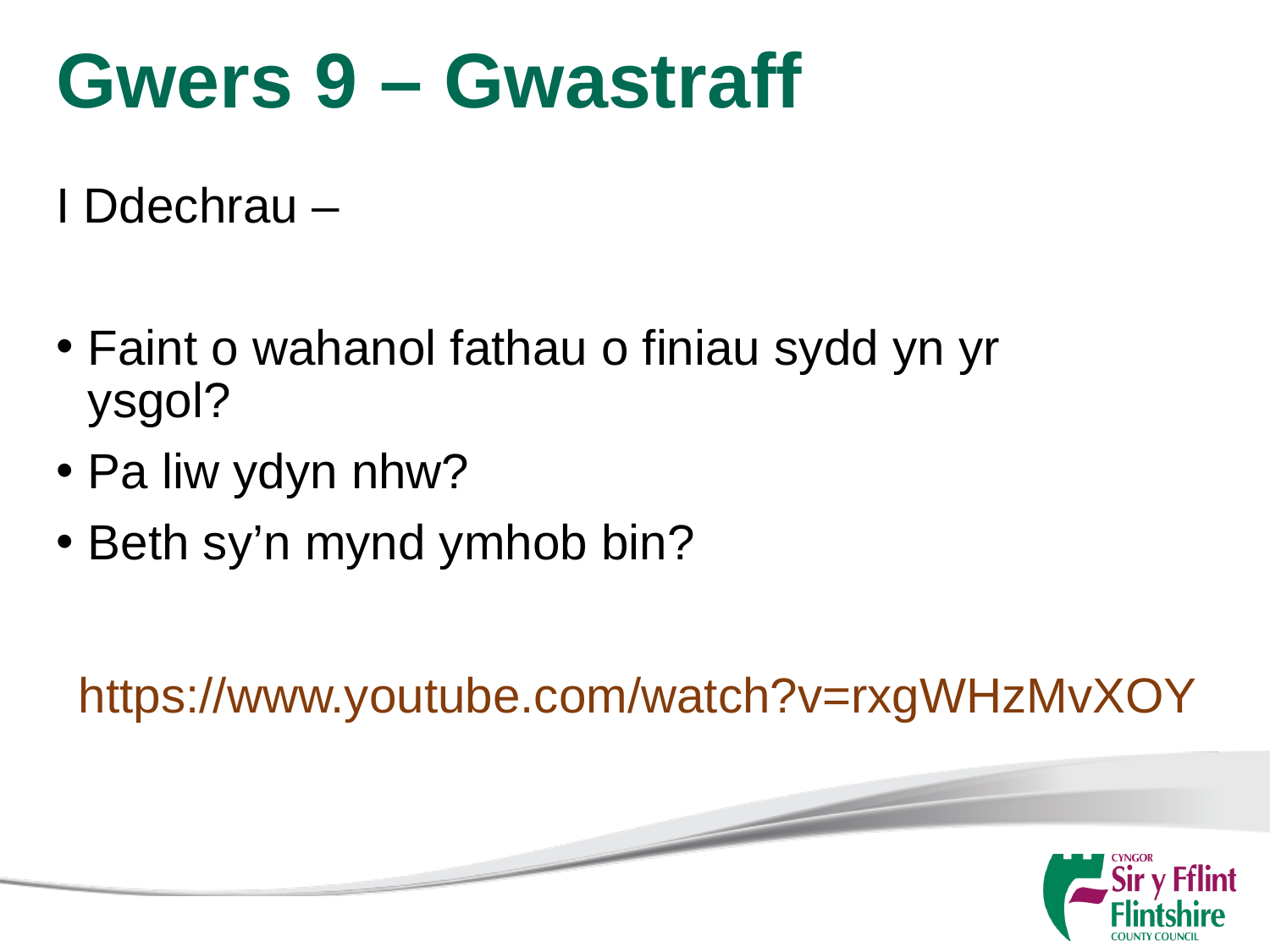

Gwers 9 – Gwastraff
I Ddechrau –

Faint o wahanol fathau o finiau sydd yn yr ysgol?
Pa liw ydyn nhw?
Beth sy’n mynd ymhob bin?
https://www.youtube.com/watch?v=rxgWHzMvXOY